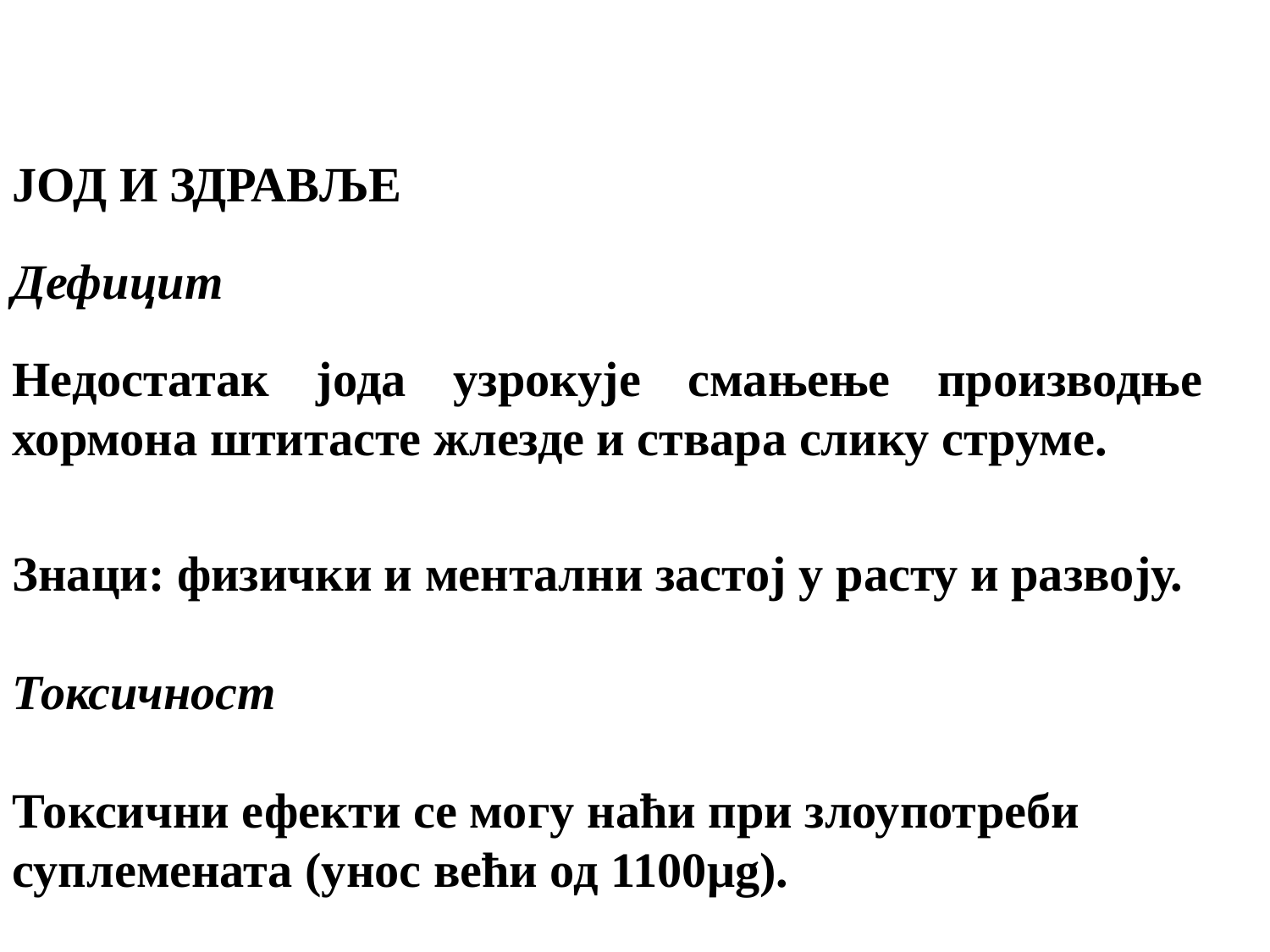

ЈОД И ЗДРАВЉЕ

Дефицит

Недостатак јода узрокује смањење производње хормона штитасте жлезде и ствара слику струме.

Знаци: физички и ментални застој у расту и развоју.

Токсичност

Токсични ефекти се могу наћи при злоупотреби суплемената (унос већи од 1100μg).